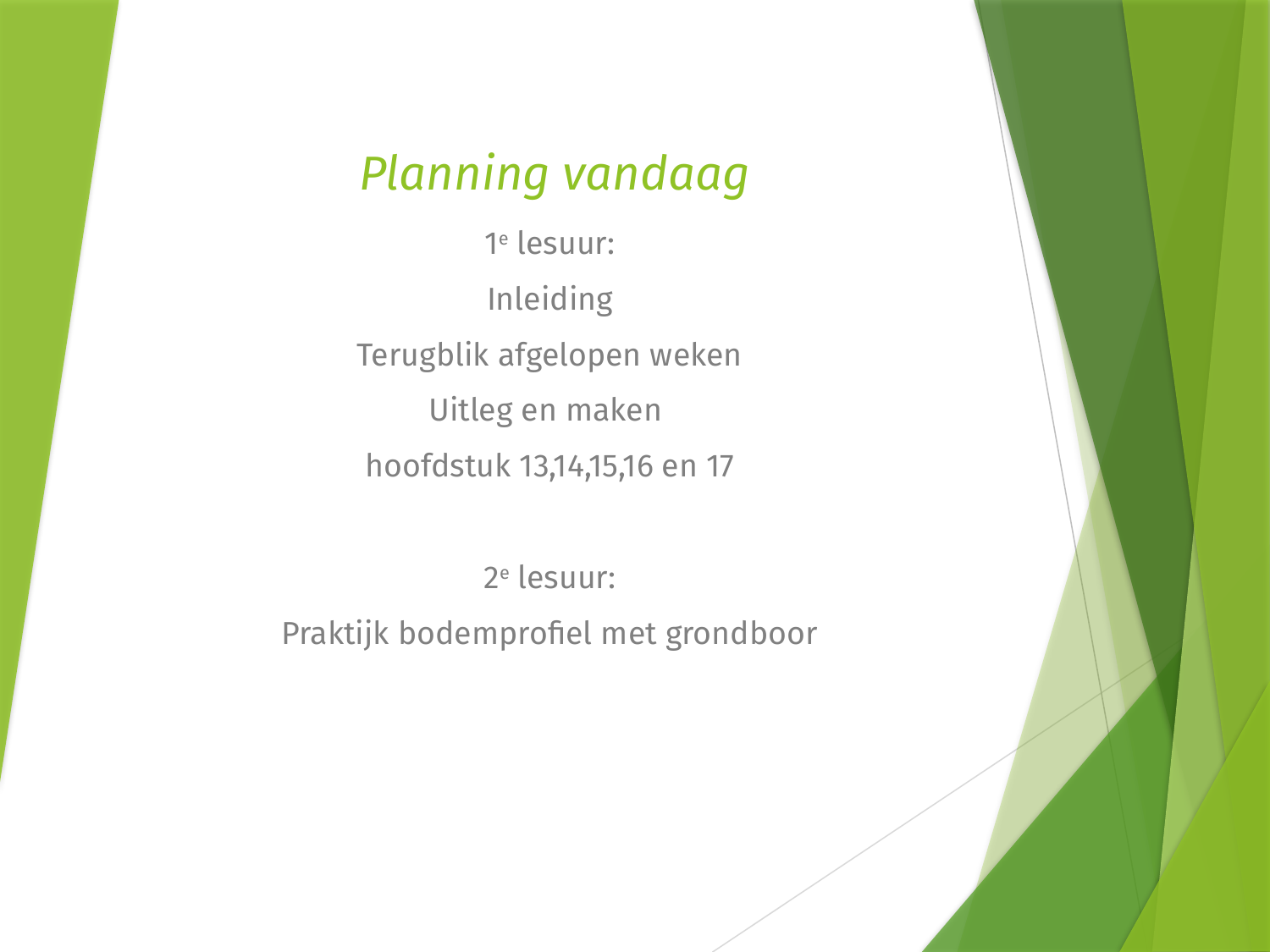

# Planning vandaag
1e lesuur:
Inleiding
Terugblik afgelopen weken
Uitleg en maken
hoofdstuk 13,14,15,16 en 17

2e lesuur:
Praktijk bodemprofiel met grondboor